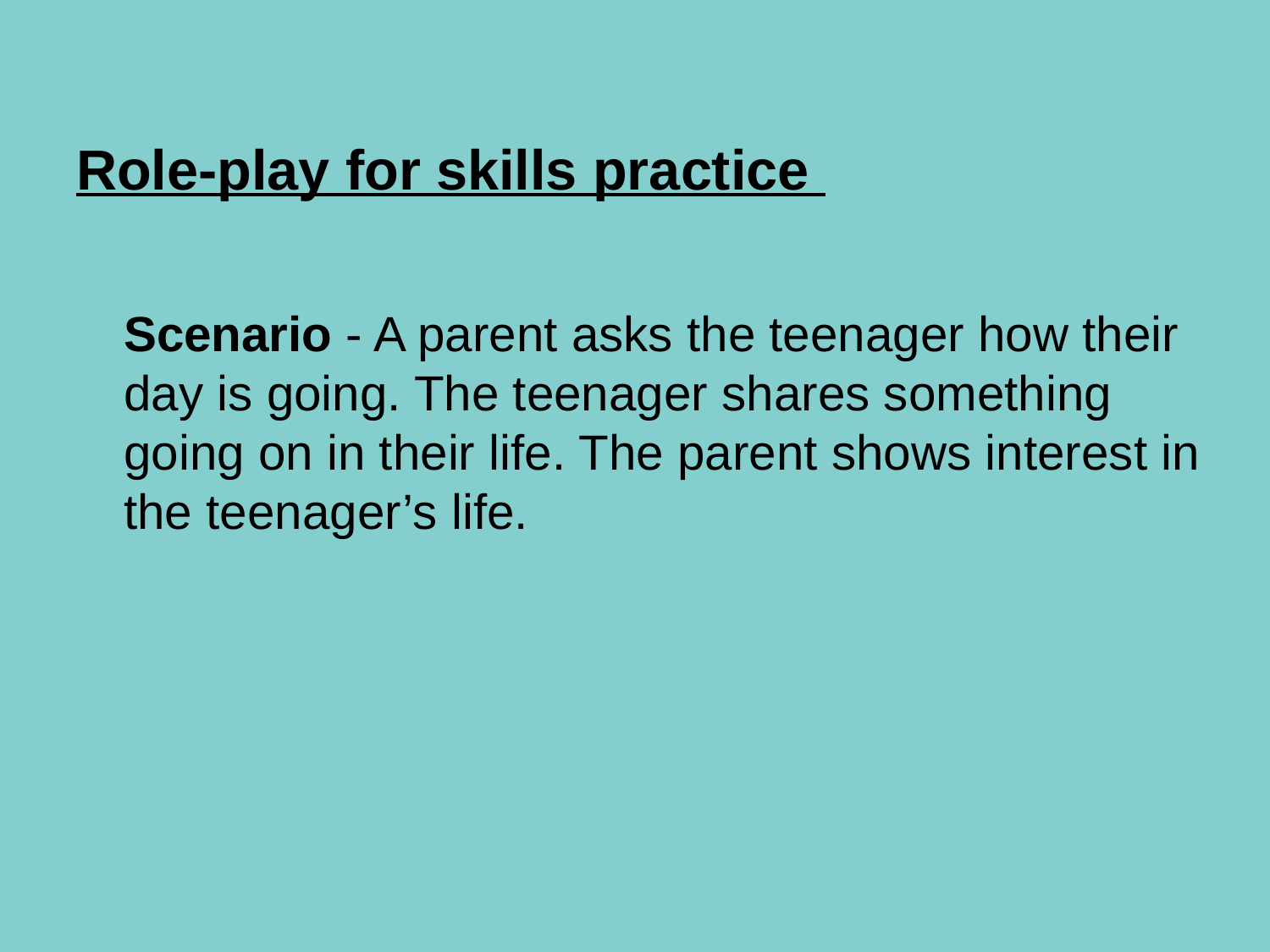

# Role-play for skills practice
Scenario - A parent asks the teenager how their day is going. The teenager shares something going on in their life. The parent shows interest in the teenager’s life.